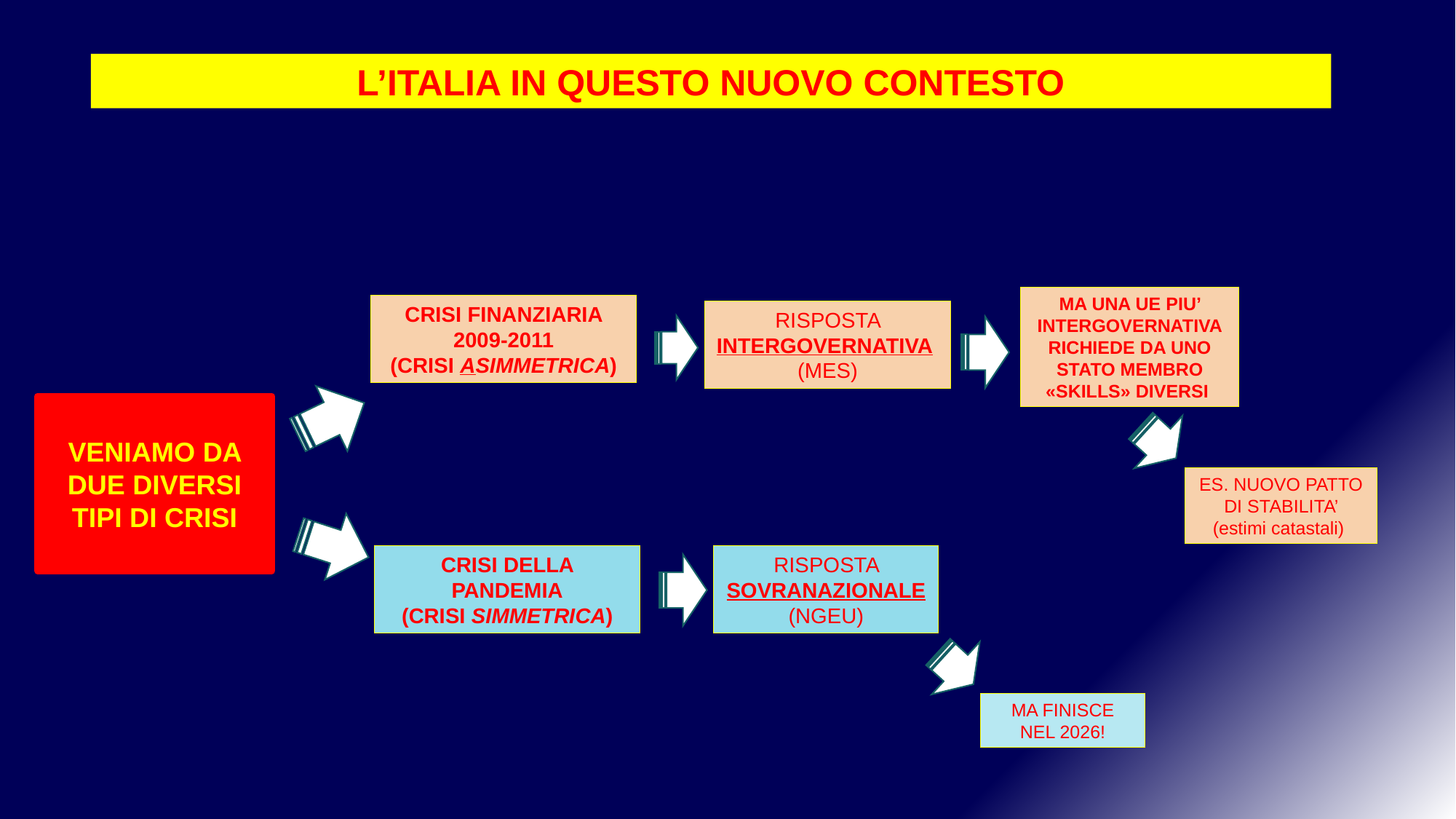

L’ITALIA IN QUESTO NUOVO CONTESTO
MA UNA UE PIU’ INTERGOVERNATIVA RICHIEDE DA UNO STATO MEMBRO «SKILLS» DIVERSI
CRISI FINANZIARIA 2009-2011
(CRISI ASIMMETRICA)
RISPOSTA INTERGOVERNATIVA
(MES)

VENIAMO DA DUE DIVERSI TIPI DI CRISI

ES. NUOVO PATTO DI STABILITA’ (estimi catastali)

CRISI DELLA PANDEMIA
(CRISI SIMMETRICA)
RISPOSTA SOVRANAZIONALE
(NGEU)

MA FINISCE NEL 2026!